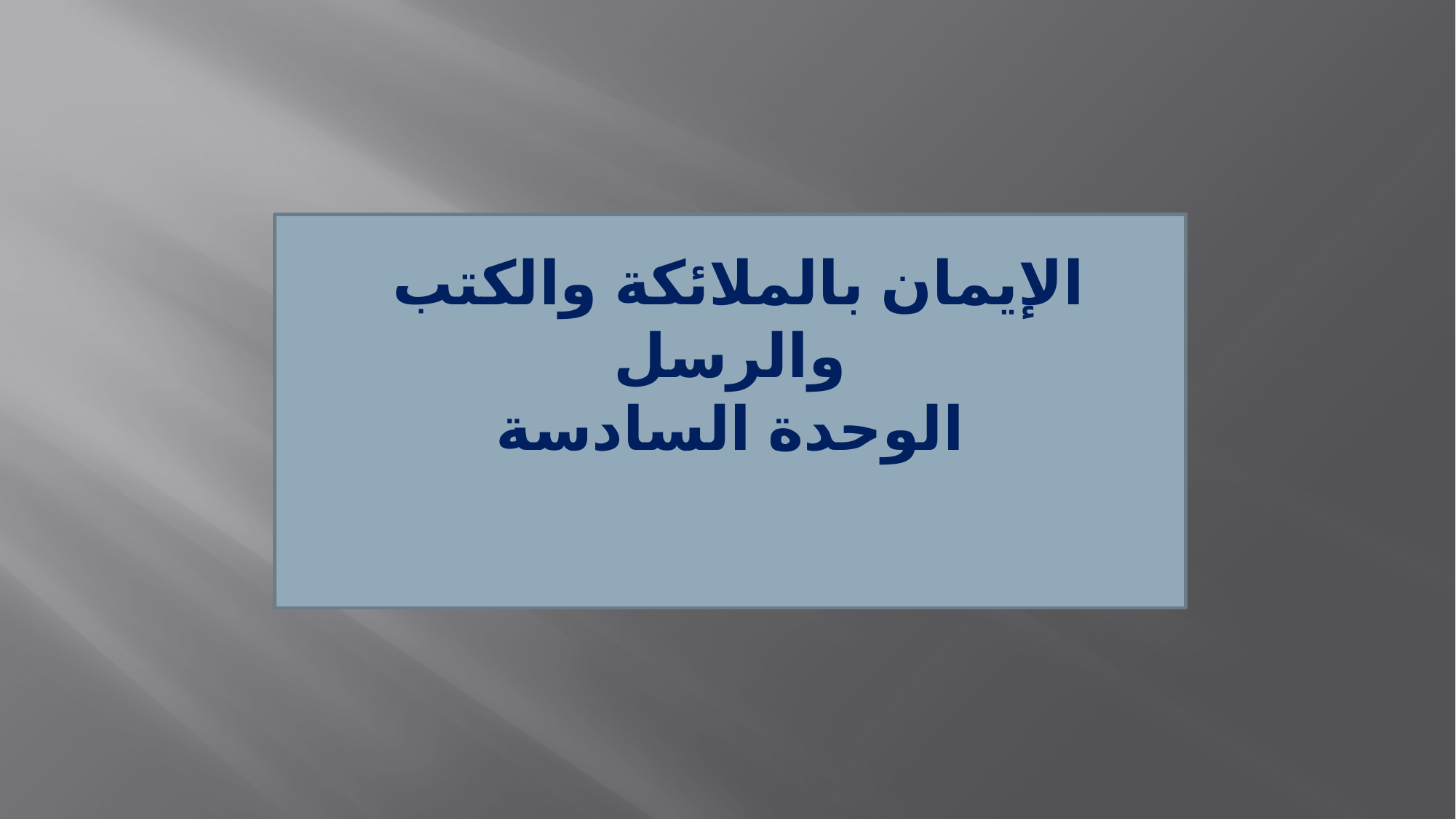

# الإيمان بالملائكة والكتب والرسل الوحدة السادسة